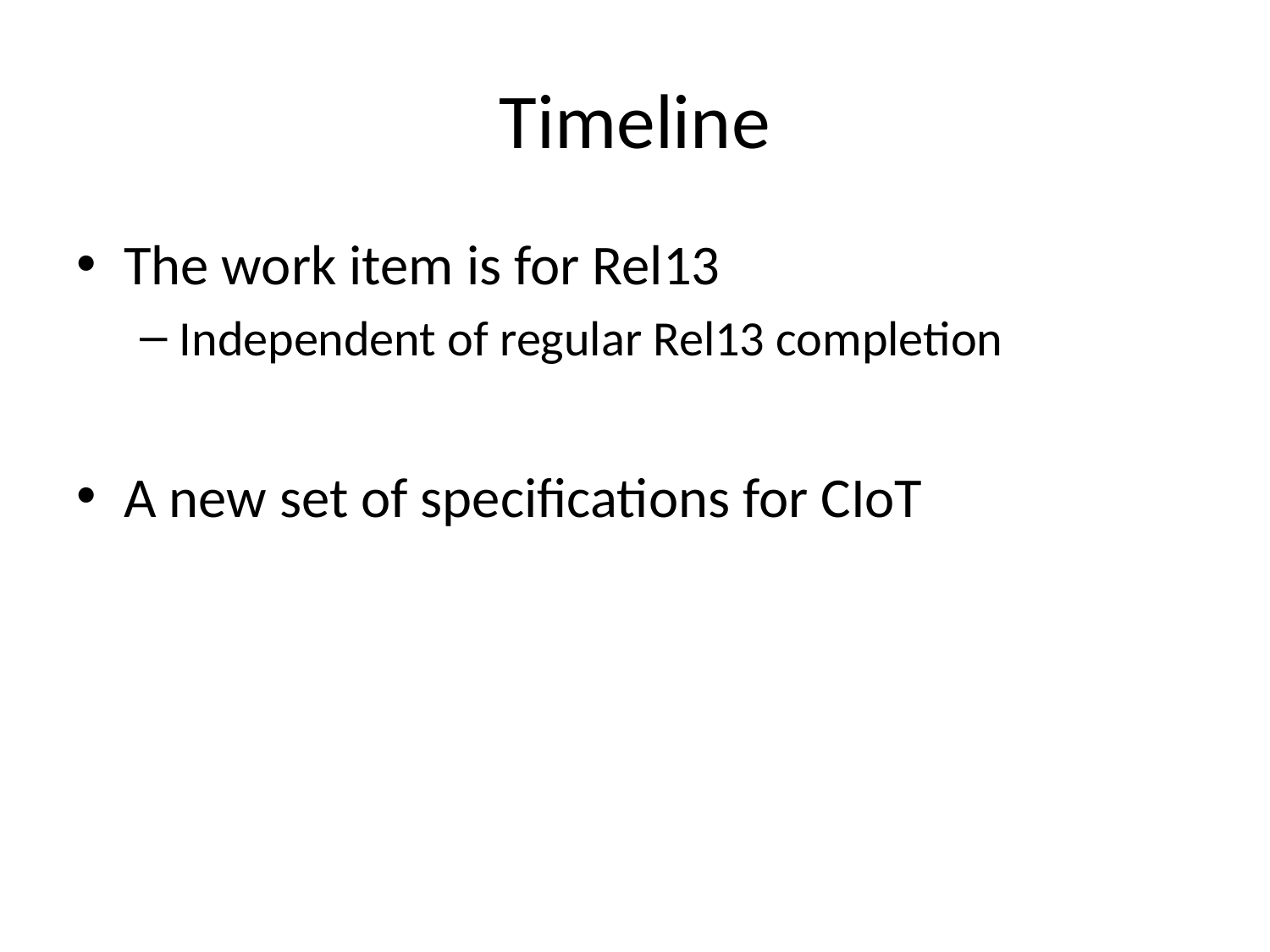

# Timeline
The work item is for Rel13
Independent of regular Rel13 completion

A new set of specifications for CIoT